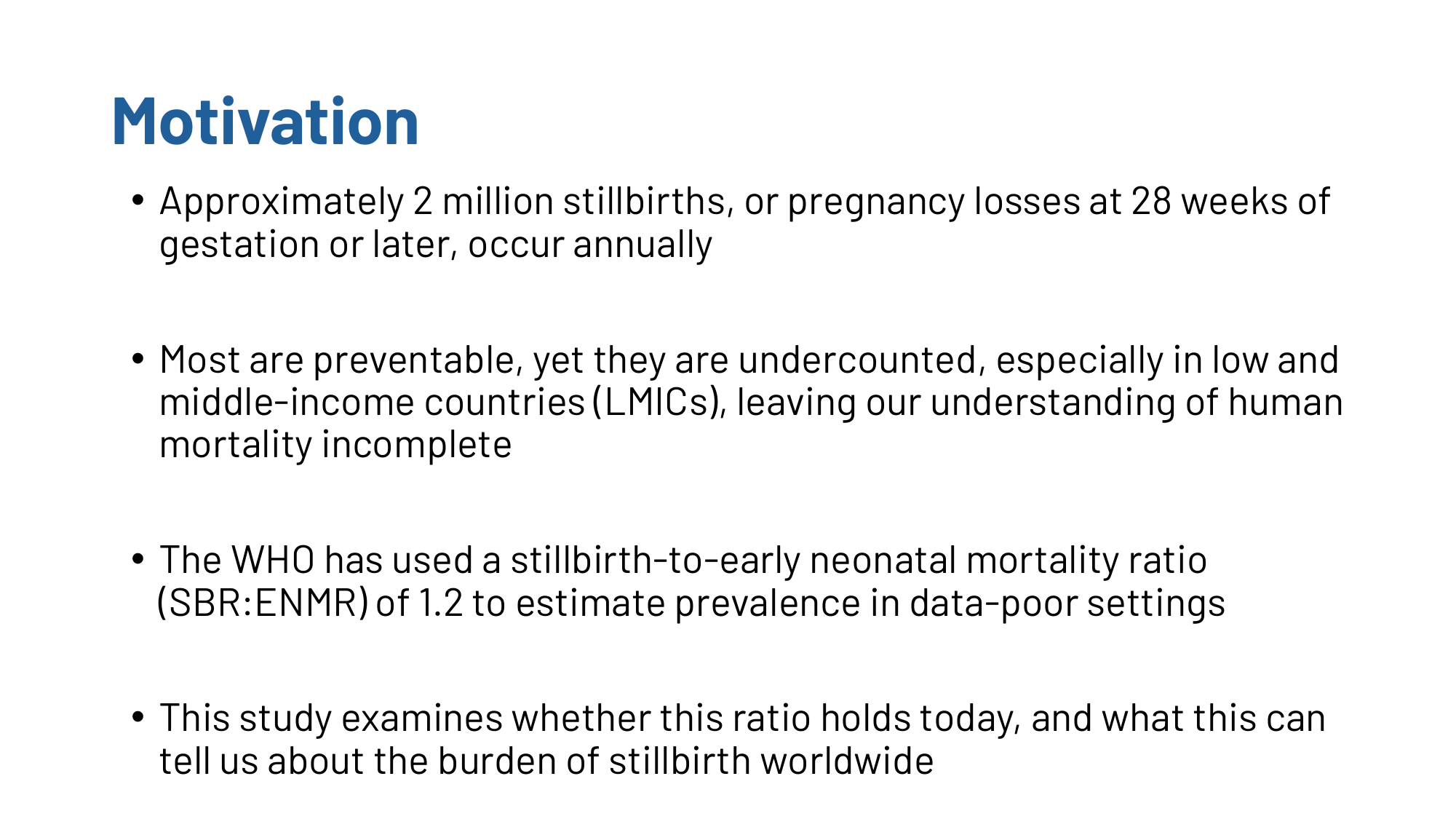

# Motivation
Approximately 2 million stillbirths, or pregnancy losses at 28 weeks of gestation or later, occur annually

Most are preventable, yet they are undercounted, especially in low and middle-income countries (LMICs), leaving our understanding of human mortality incomplete

The WHO has used a stillbirth-to-early neonatal mortality ratio (SBR:ENMR) of 1.2 to estimate prevalence in data-poor settings

This study examines whether this ratio holds today, and what this can tell us about the burden of stillbirth worldwide